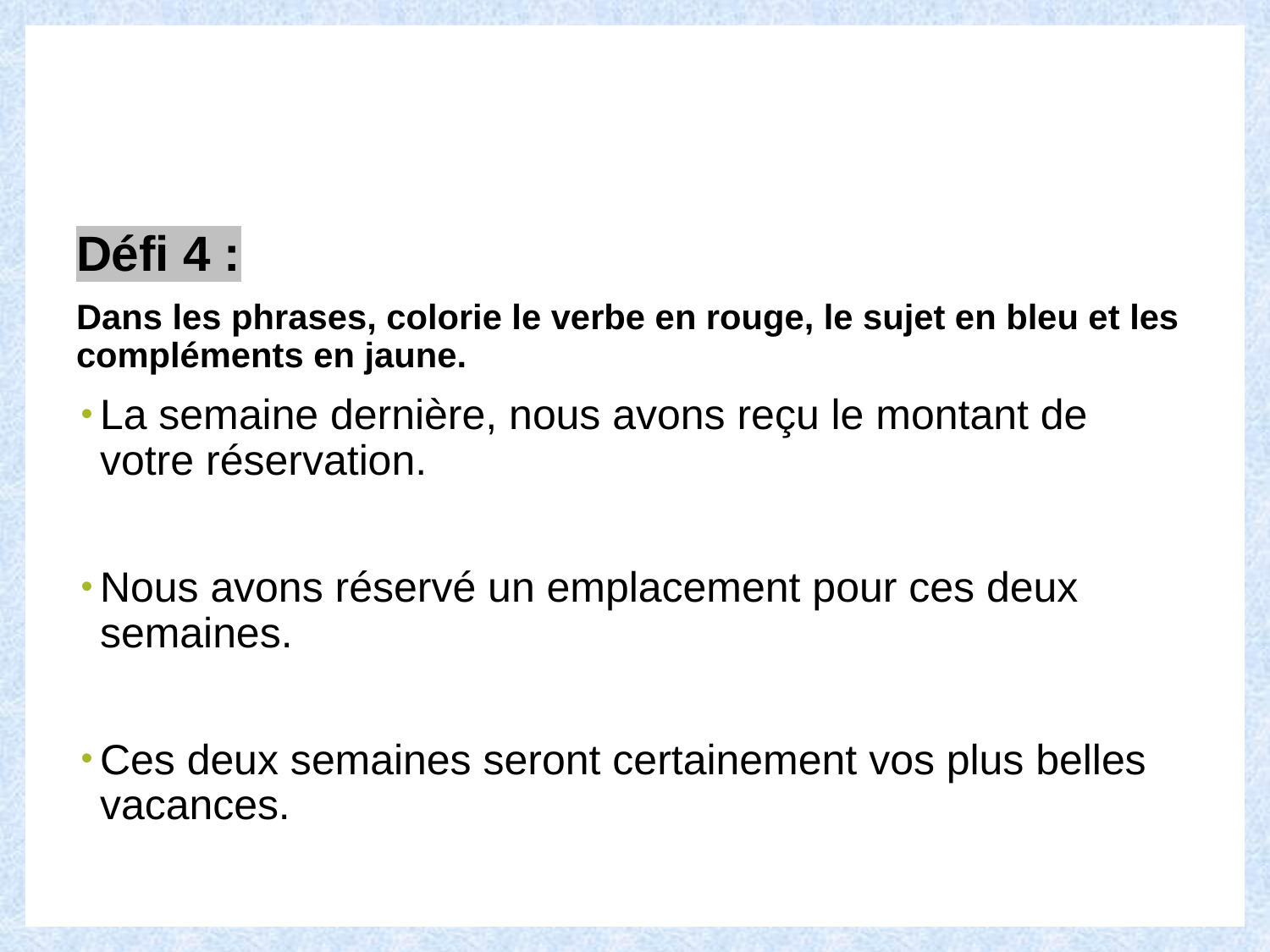

Défi 4 :
Dans les phrases, colorie le verbe en rouge, le sujet en bleu et les compléments en jaune.
La semaine dernière, nous avons reçu le montant de votre réservation.

Nous avons réservé un emplacement pour ces deux semaines.

Ces deux semaines seront certainement vos plus belles vacances.